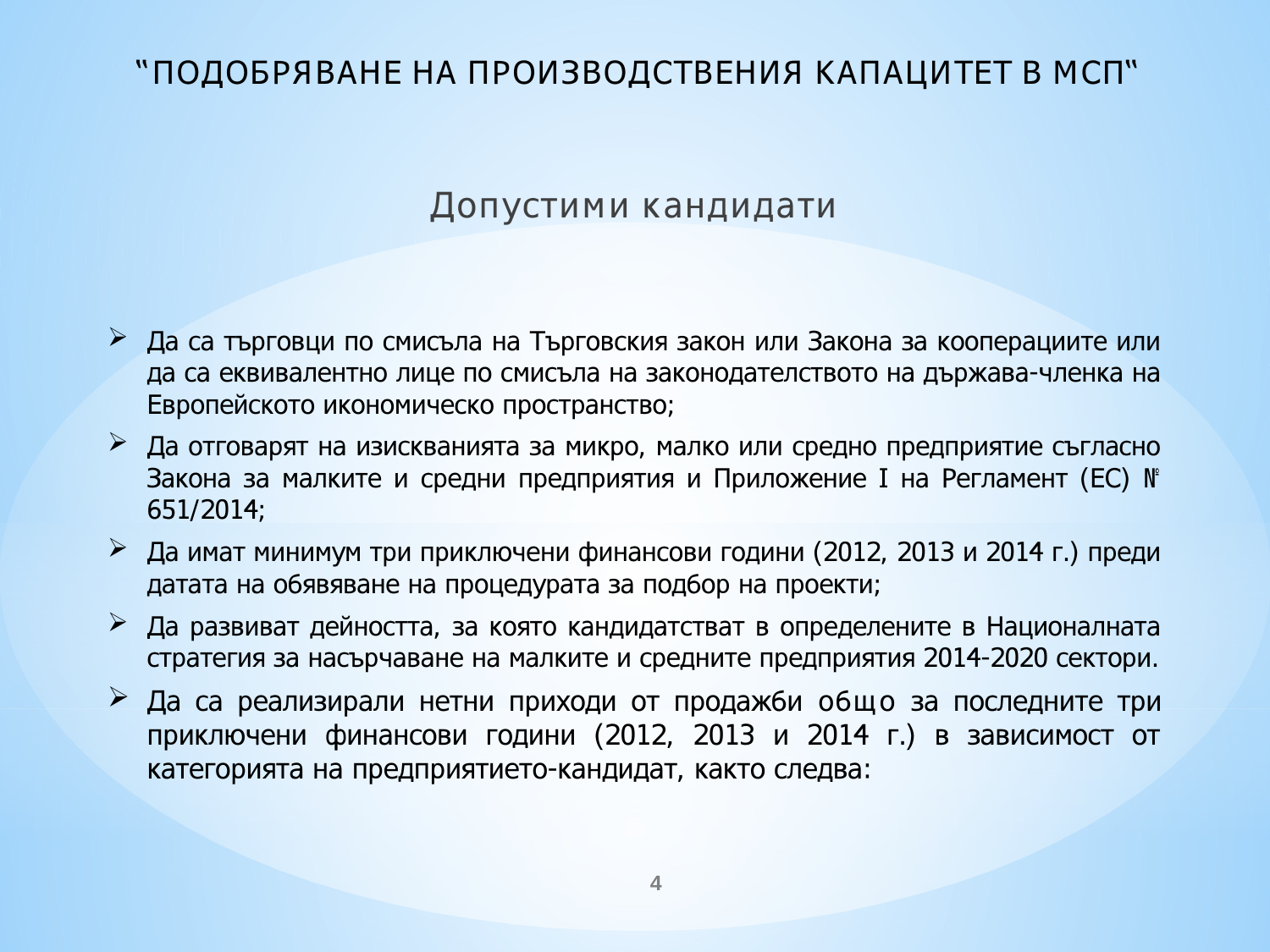

# “ПОДОБРЯВАНЕ НА ПРОИЗВОДСТВЕНИЯ КАПАЦИТЕТ В МСП“

Допустими кандидати

Да са търговци по смисъла на Търговския закон или Закона за кооперациите или да са еквивалентно лице по смисъла на законодателството на държава-членка на Европейското икономическо пространство;
Да отговарят на изискванията за микро, малко или средно предприятие съгласно Закона за малките и средни предприятия и Приложение I на Регламент (ЕС) № 651/2014;
Да имат минимум три приключени финансови години (2012, 2013 и 2014 г.) преди датата на обявяване на процедурата за подбор на проекти;
Да развиват дейността, за която кандидатстват в определените в Националната стратегия за насърчаване на малките и средните предприятия 2014-2020 сектори.
Да са реализирали нетни приходи от продажби общо за последните три приключени финансови години (2012, 2013 и 2014 г.) в зависимост от категорията на предприятието-кандидат, както следва:

4